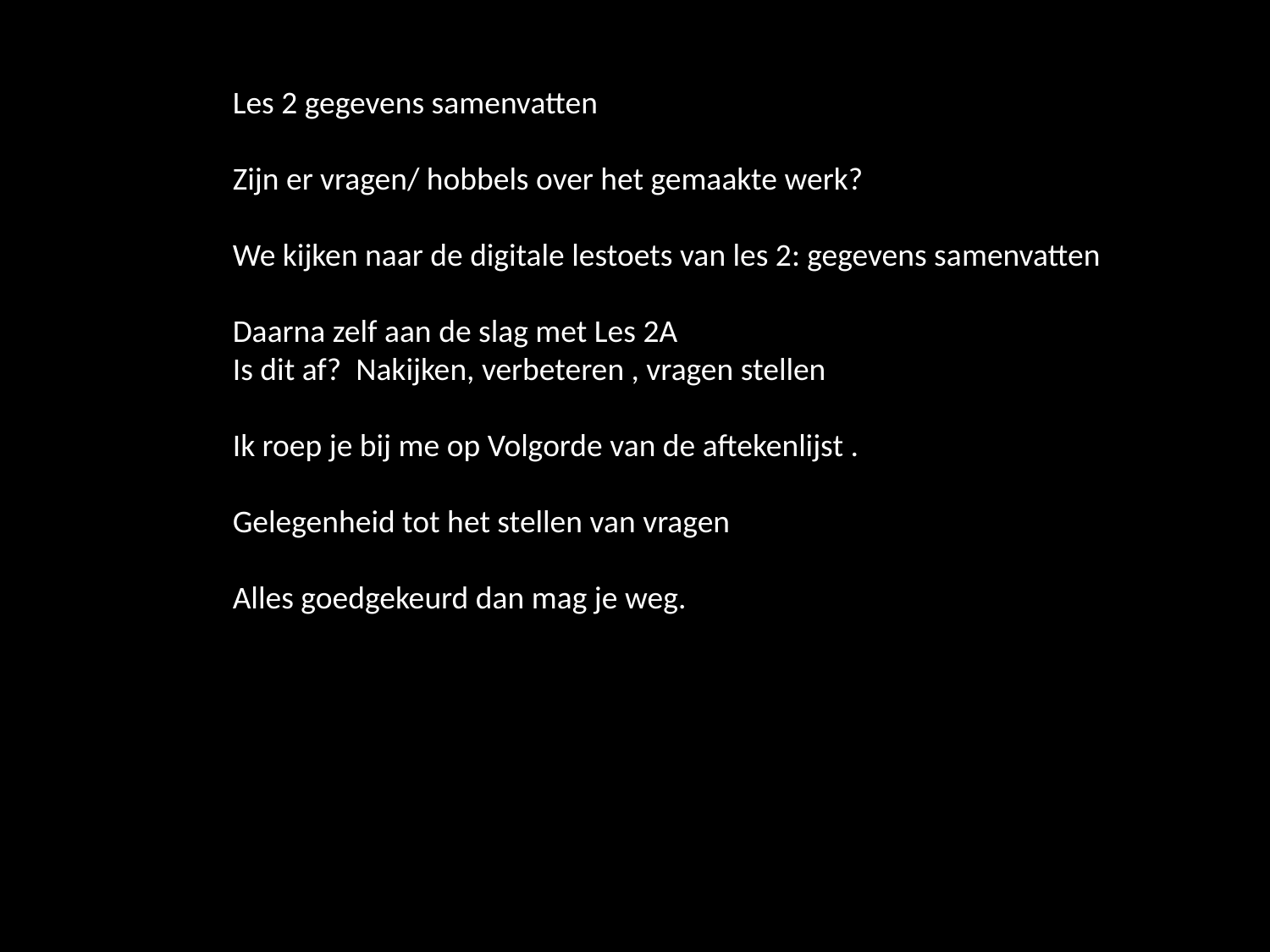

les 2B
Les 2 gegevens samenvatten

Zijn er vragen/ hobbels over het gemaakte werk?

We kijken naar de digitale lestoets van les 2: gegevens samenvatten

Daarna zelf aan de slag met Les 2A
Is dit af?  Nakijken, verbeteren , vragen stellen

Ik roep je bij me op Volgorde van de aftekenlijst .

Gelegenheid tot het stellen van vragen

Alles goedgekeurd dan mag je weg.